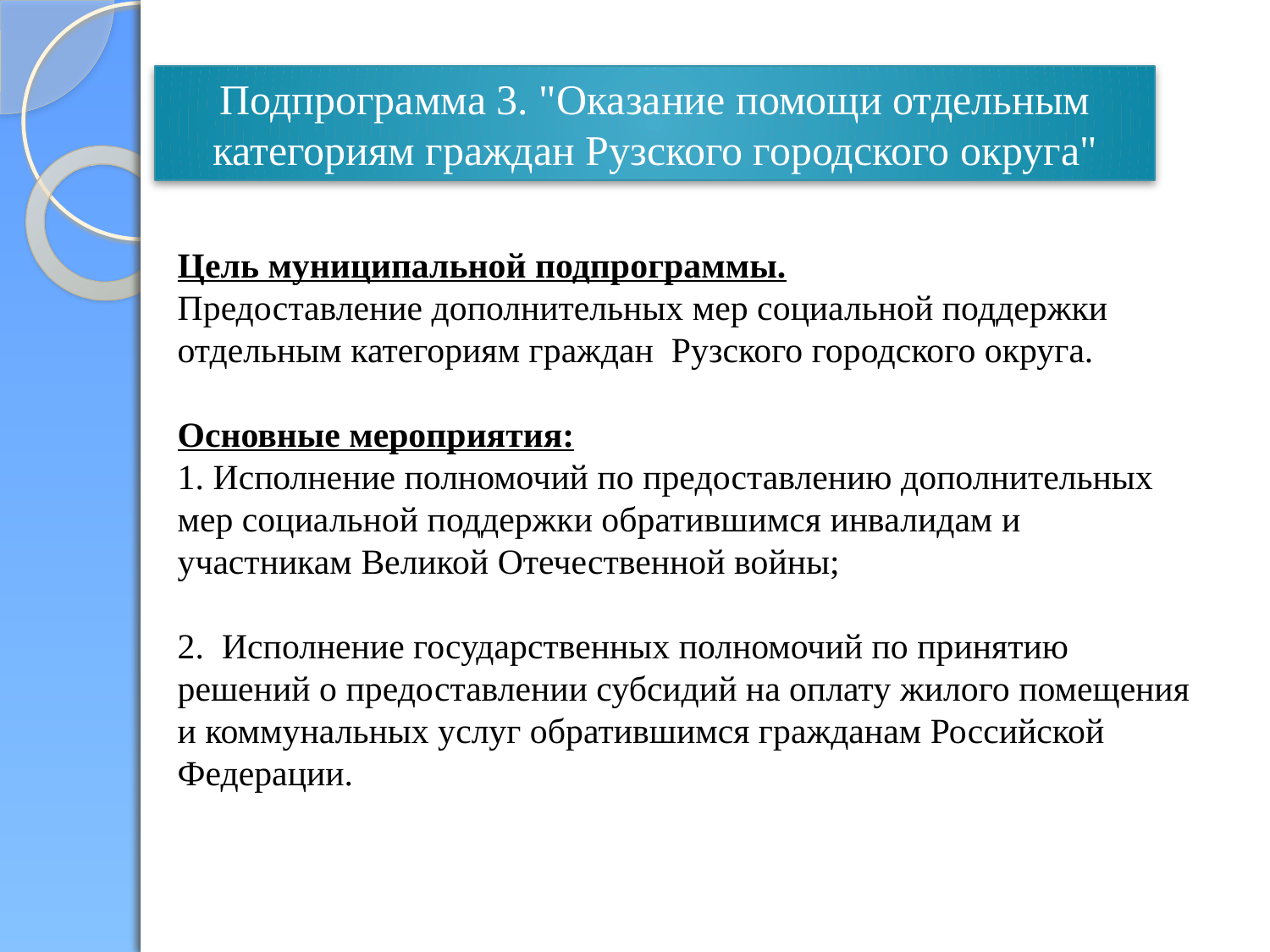

Подпрограмма 3. "Оказание помощи отдельным категориям граждан Рузского городского округа"
Цель муниципальной подпрограммы.
Предоставление дополнительных мер социальной поддержки отдельным категориям граждан  Рузского городского округа.

Основные мероприятия:
1. Исполнение полномочий по предоставлению дополнительных мер социальной поддержки обратившимся инвалидам и участникам Великой Отечественной войны;

2.  Исполнение государственных полномочий по принятию решений о предоставлении субсидий на оплату жилого помещения и коммунальных услуг обратившимся гражданам Российской Федерации.